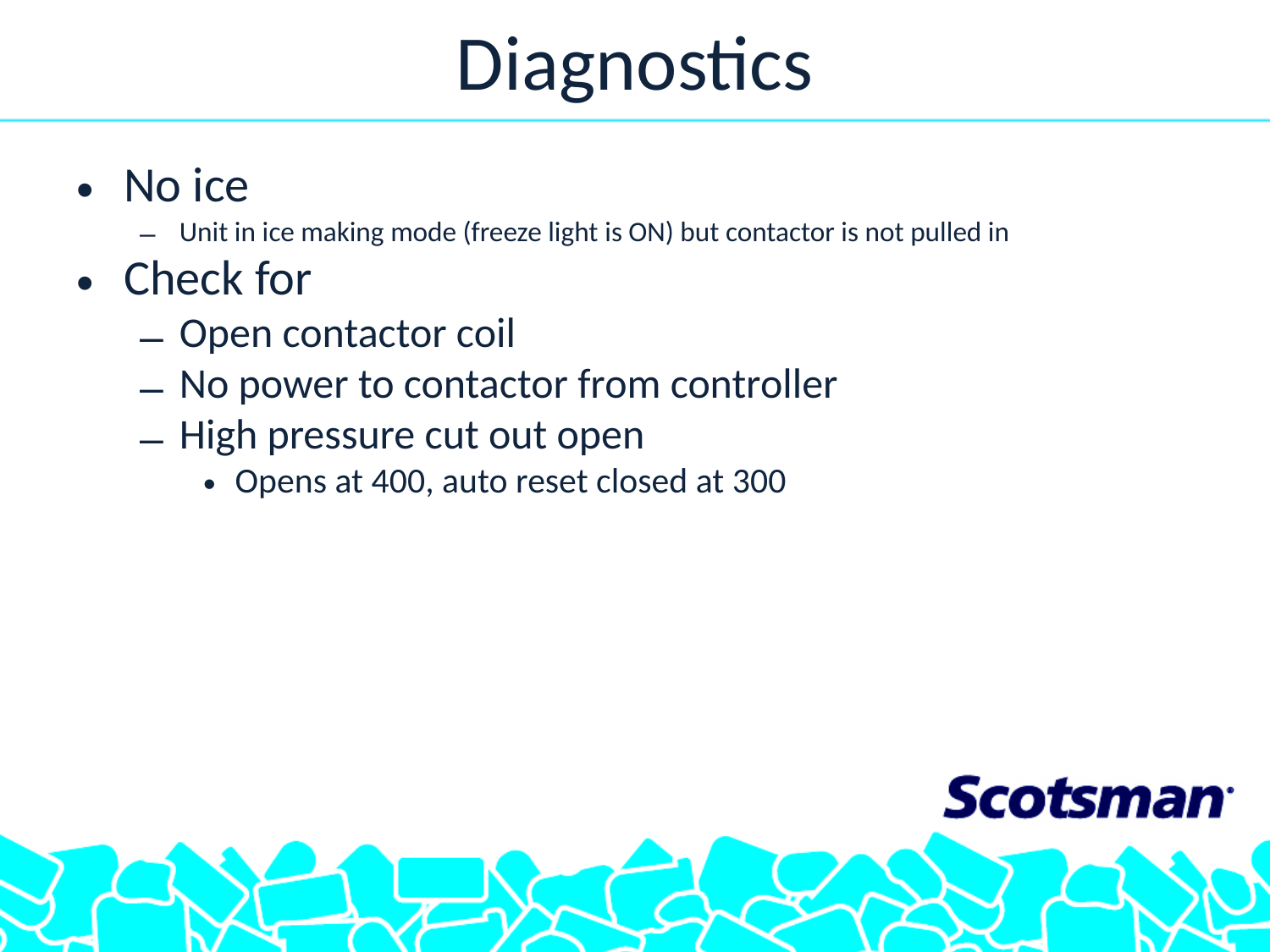

# Diagnostics
No ice
Unit in ice making mode (freeze light is ON) but contactor is not pulled in
Check for
Open contactor coil
No power to contactor from controller
High pressure cut out open
Opens at 400, auto reset closed at 300